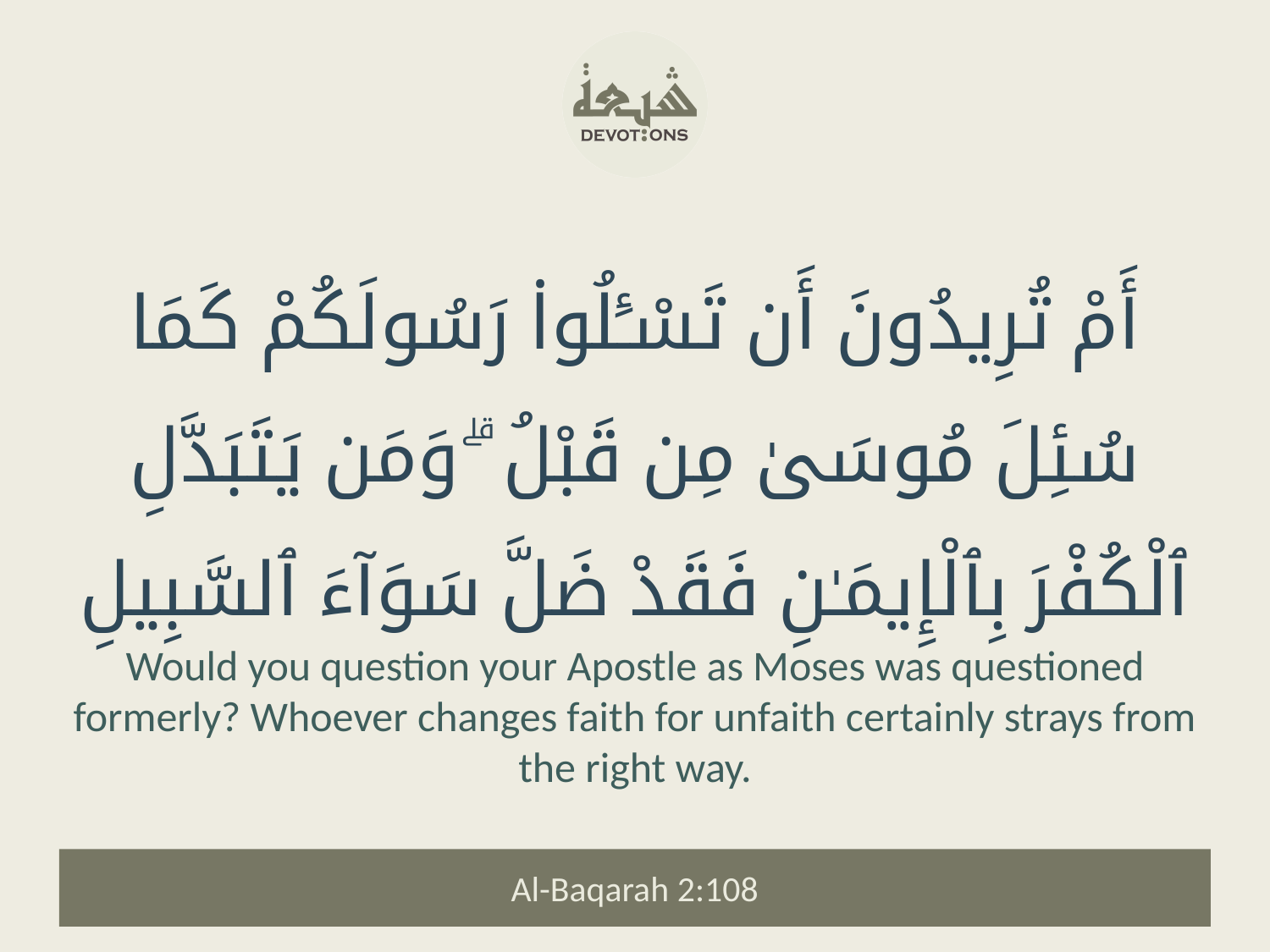

أَمْ تُرِيدُونَ أَن تَسْـَٔلُوا۟ رَسُولَكُمْ كَمَا سُئِلَ مُوسَىٰ مِن قَبْلُ ۗ وَمَن يَتَبَدَّلِ ٱلْكُفْرَ بِٱلْإِيمَـٰنِ فَقَدْ ضَلَّ سَوَآءَ ٱلسَّبِيلِ
Would you question your Apostle as Moses was questioned formerly? Whoever changes faith for unfaith certainly strays from the right way.
Al-Baqarah 2:108